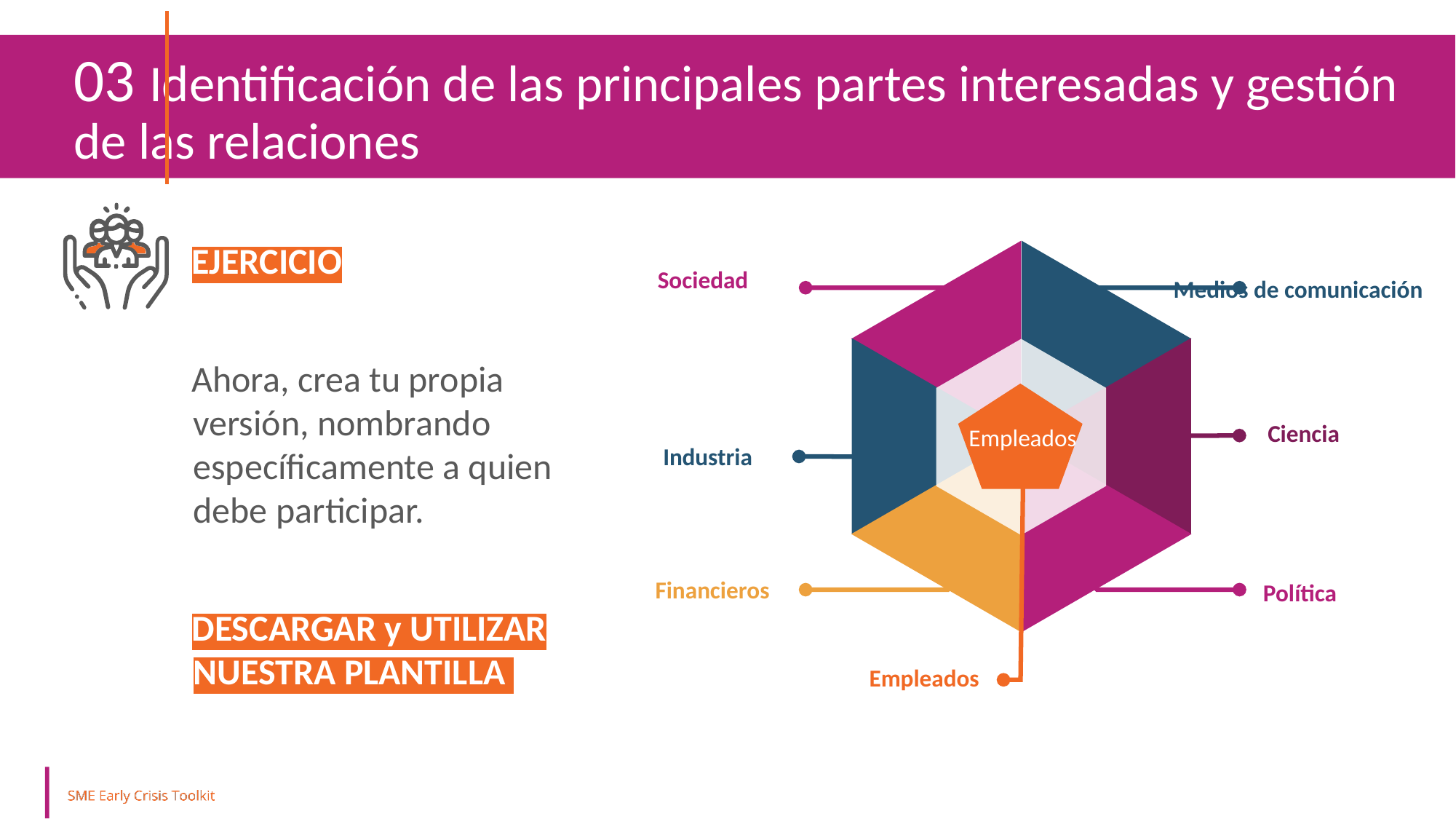

03 Identificación de las principales partes interesadas y gestión de las relaciones

EJERCICIO

Ahora, crea tu propia versión, nombrando específicamente a quien debe participar.

DESCARGAR y UTILIZAR NUESTRA PLANTILLA

Sociedad
Medios de comunicación

Ciencia
Empleados

Industria

Financieros
Política
Empleados